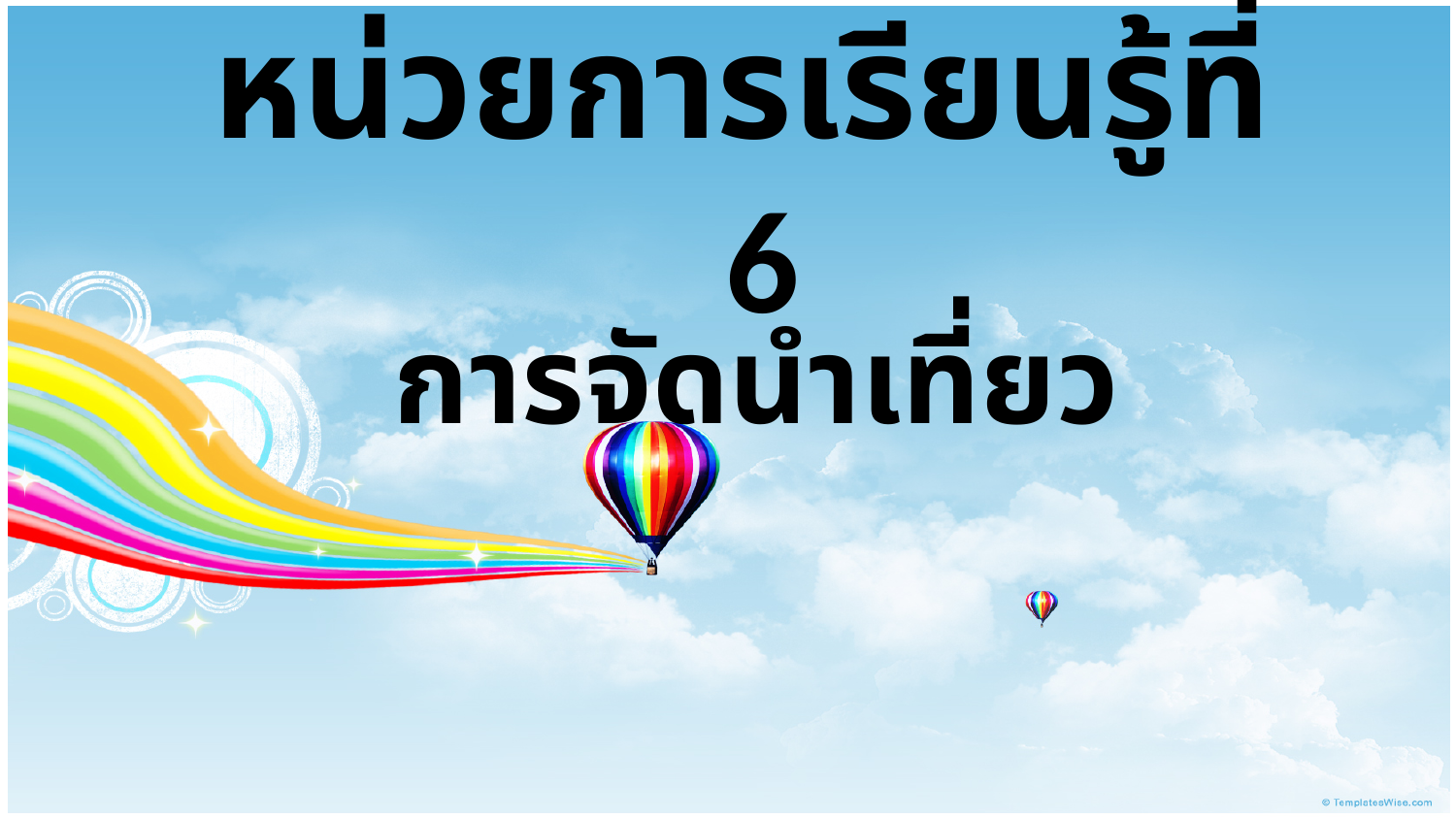

# หน่วยการเรียนรู้ที่  6
การจัดนำเที่ยว